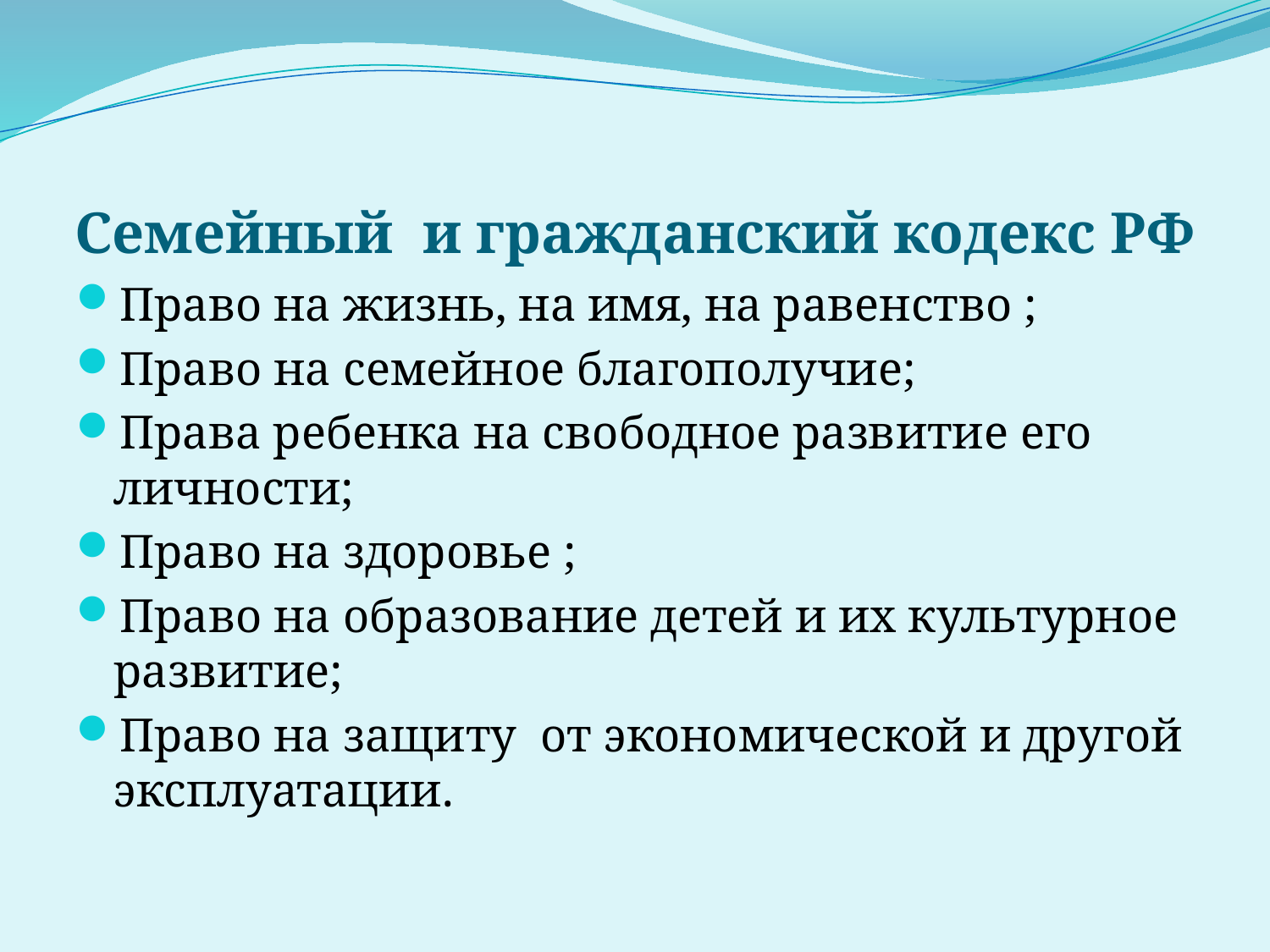

# Семейный  и гражданский кодекс РФ
Право на жизнь, на имя, на равенство ;
Право на семейное благополучие;
Права ребенка на свободное развитие его личности;
Право на здоровье ;
Право на образование детей и их культурное развитие;
Право на защиту  от экономической и другой эксплуатации.